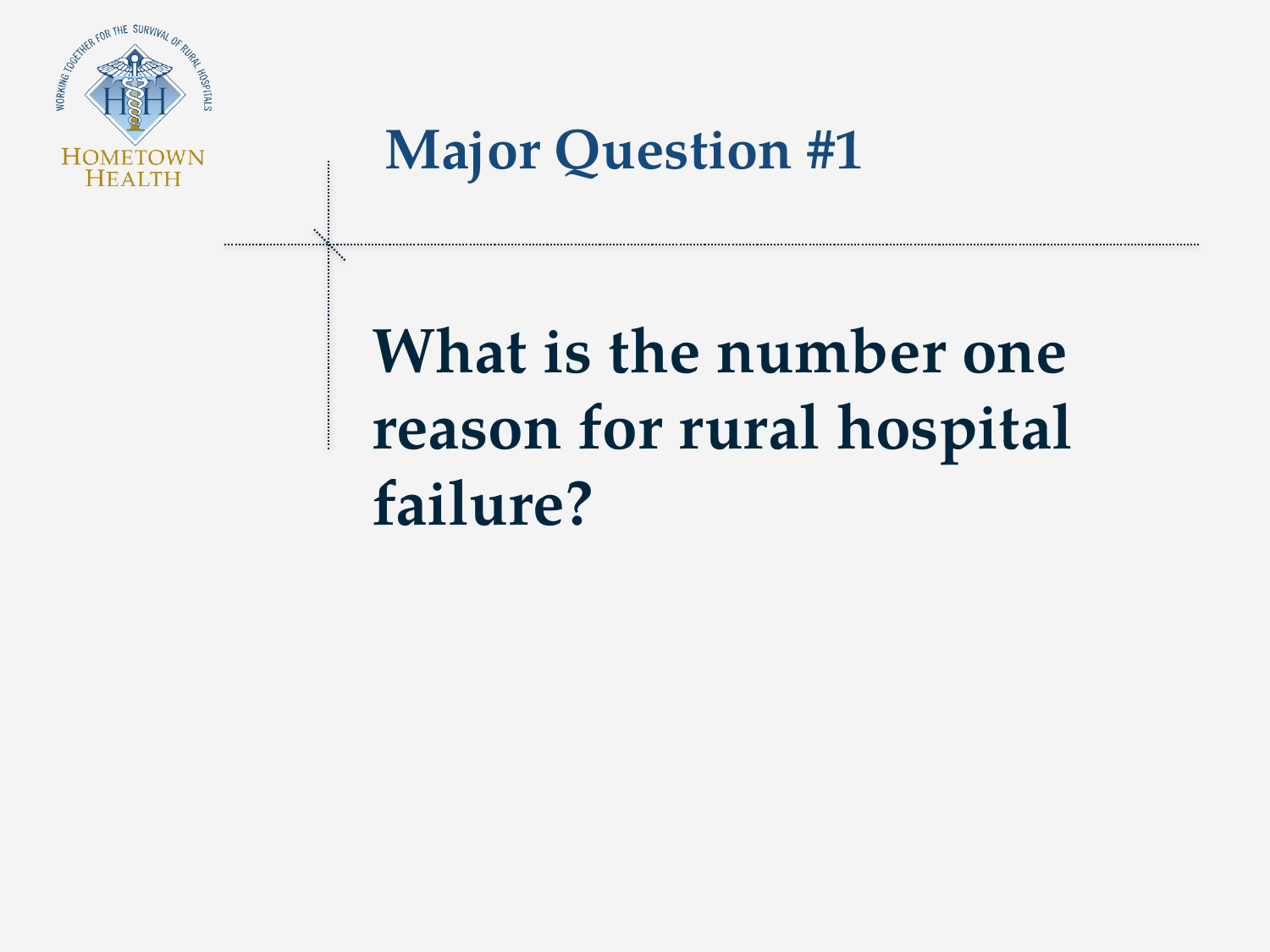

Major Question #1
What is the number one reason for rural hospital failure?